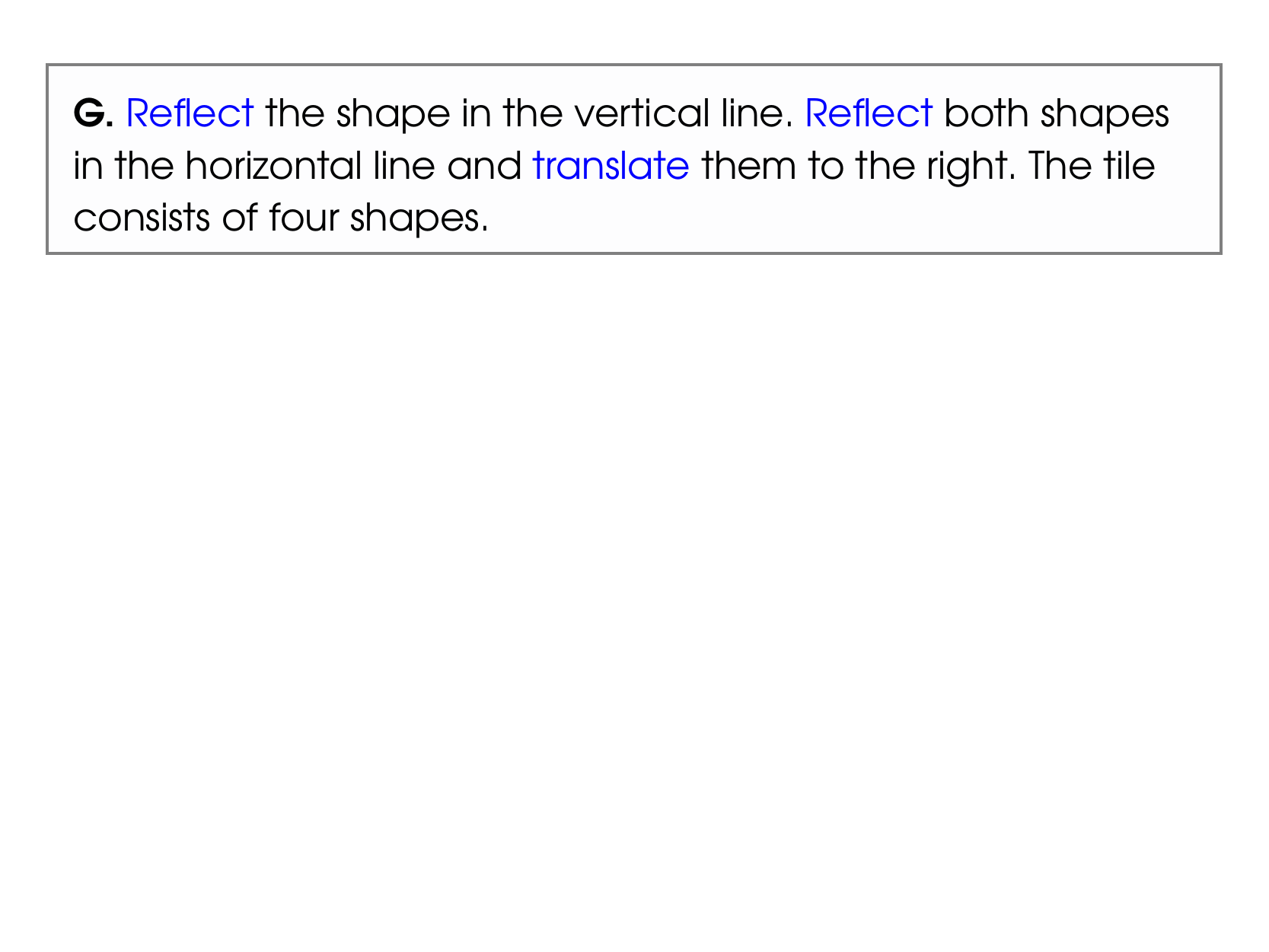

G. Reflect the shape in the vertical line. Reflect both shapes in the horizontal line and translate them to the right. The tile consists of four shapes.